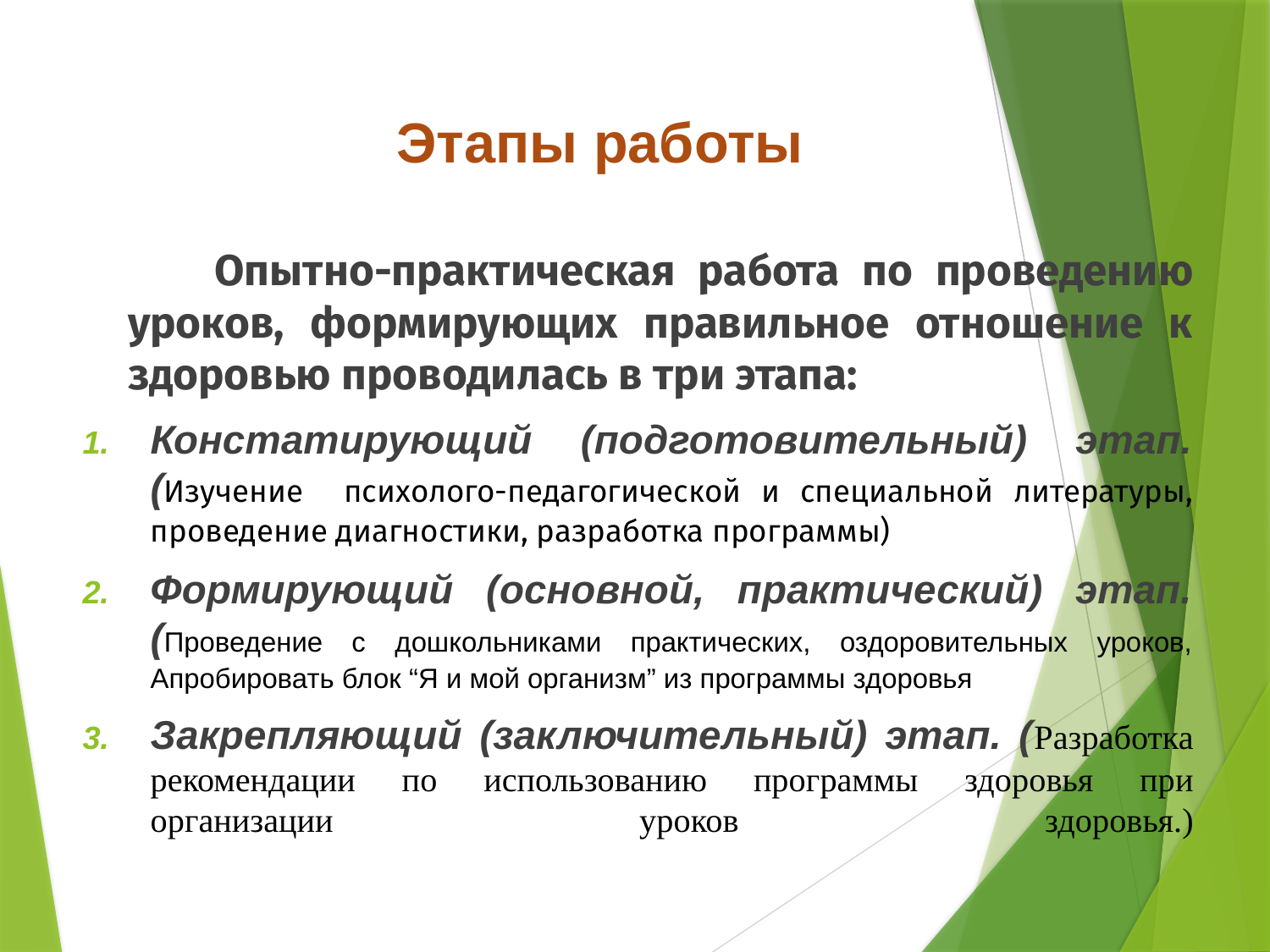

Этапы работы
      Опытно-практическая работа по проведению уроков, формирующих правильное отношение к здоровью проводилась в три этапа:
Констатирующий (подготовительный) этап. (Изучение  психолого-педагогической и специальной литературы, проведение диагностики, разработка программы)
Формирующий (основной, практический) этап. (Проведение с дошкольниками практических, оздоровительных уроков, Апробировать блок “Я и мой организм” из программы здоровья
Закрепляющий (заключительный) этап. (Разработка рекомендации по использованию программы здоровья при организации уроков здоровья.)